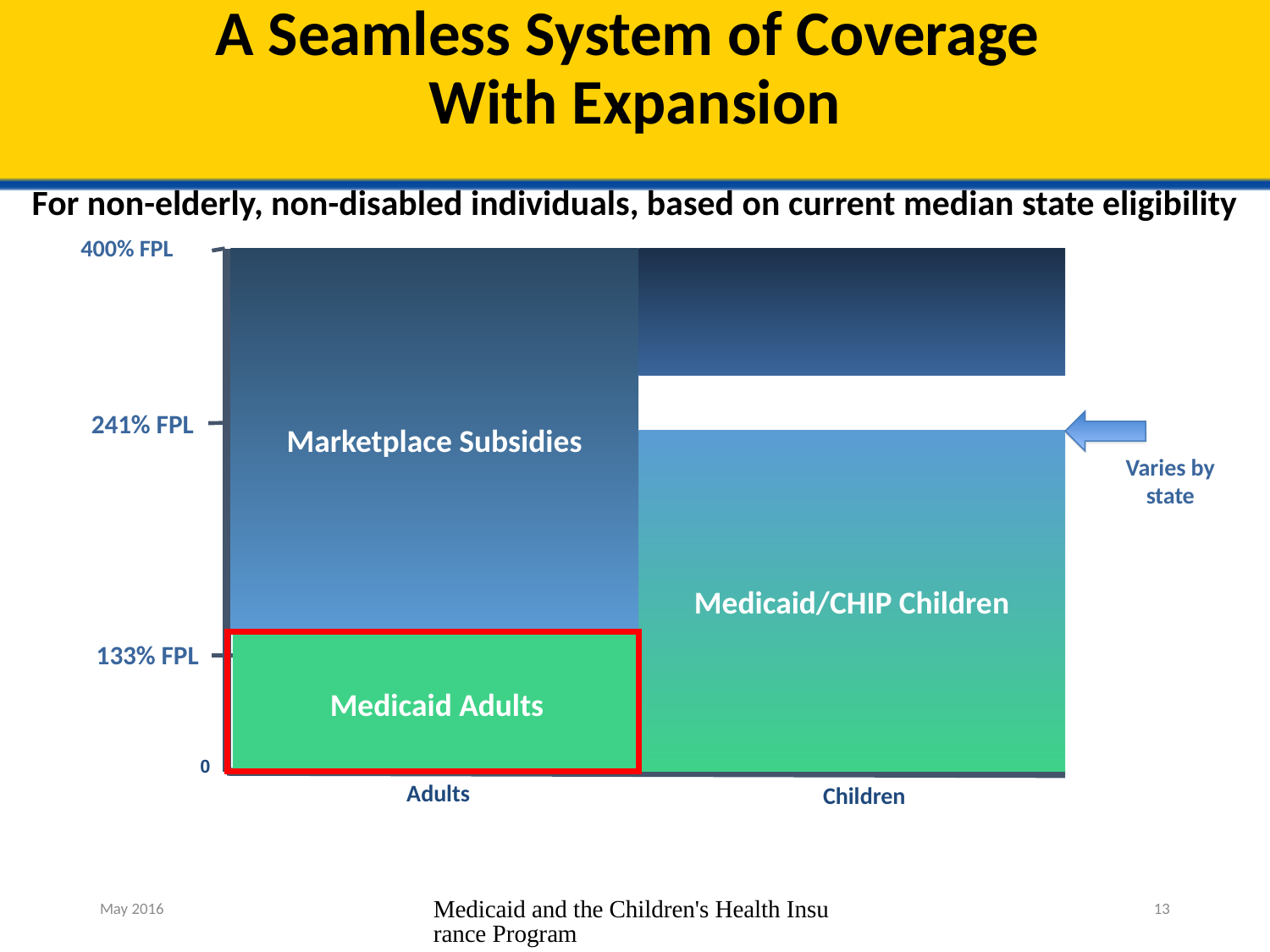

# A Seamless System of Coverage With Expansion
For non-elderly, non-disabled individuals, based on current median state eligibility
400% FPL
Marketplace Subsidies

241% FPL

Medicaid/CHIP Children
Varies by state
133% FPL

Medicaid Adults
0
Adults
Children
May 2016
Medicaid and the Children's Health Insurance Program
13